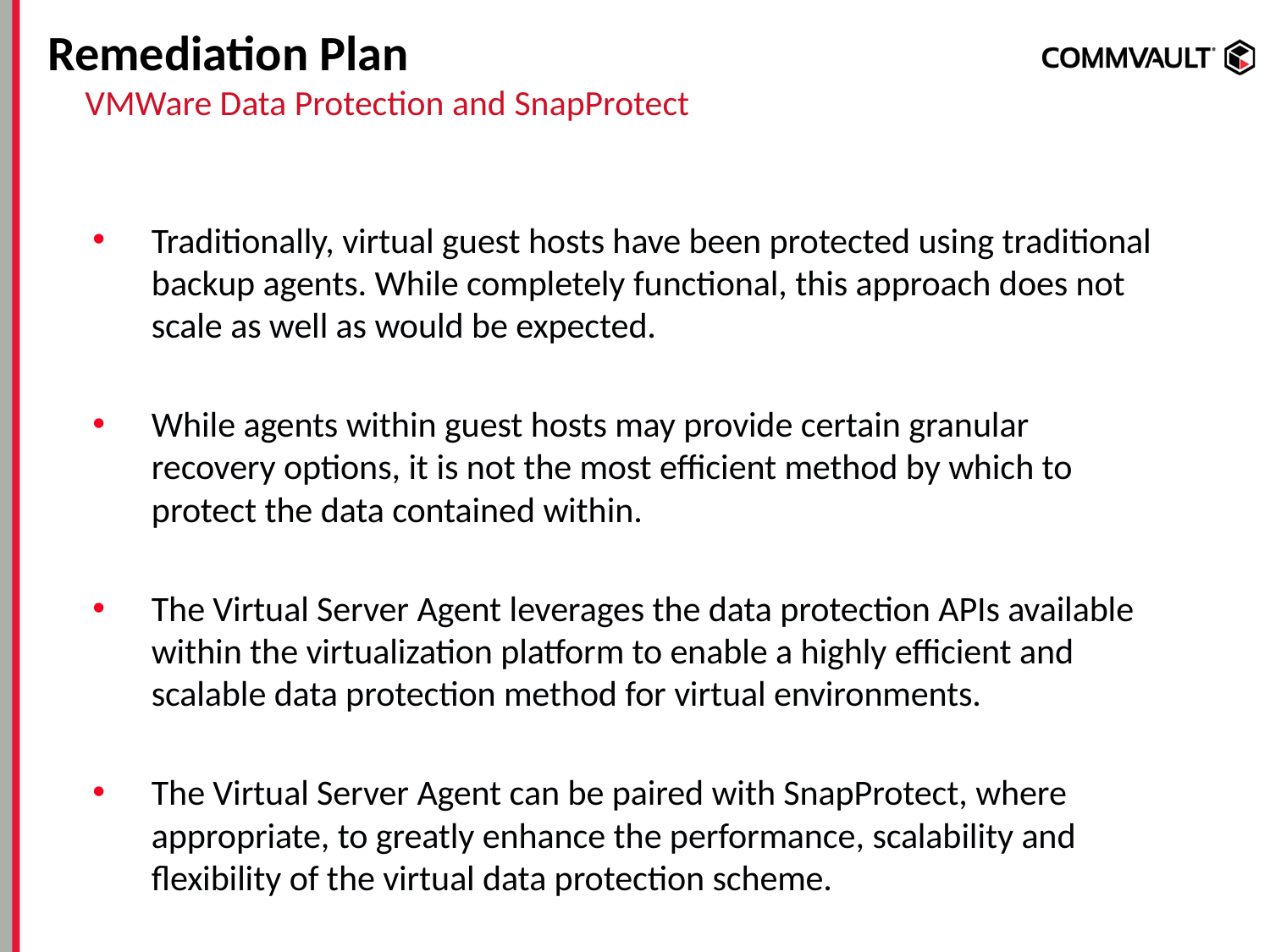

# Remediation Plan
VMWare Data Protection and SnapProtect
Traditionally, virtual guest hosts have been protected using traditional backup agents. While completely functional, this approach does not scale as well as would be expected.

While agents within guest hosts may provide certain granular recovery options, it is not the most efficient method by which to protect the data contained within.

The Virtual Server Agent leverages the data protection APIs available within the virtualization platform to enable a highly efficient and scalable data protection method for virtual environments.

The Virtual Server Agent can be paired with SnapProtect, where appropriate, to greatly enhance the performance, scalability and flexibility of the virtual data protection scheme.